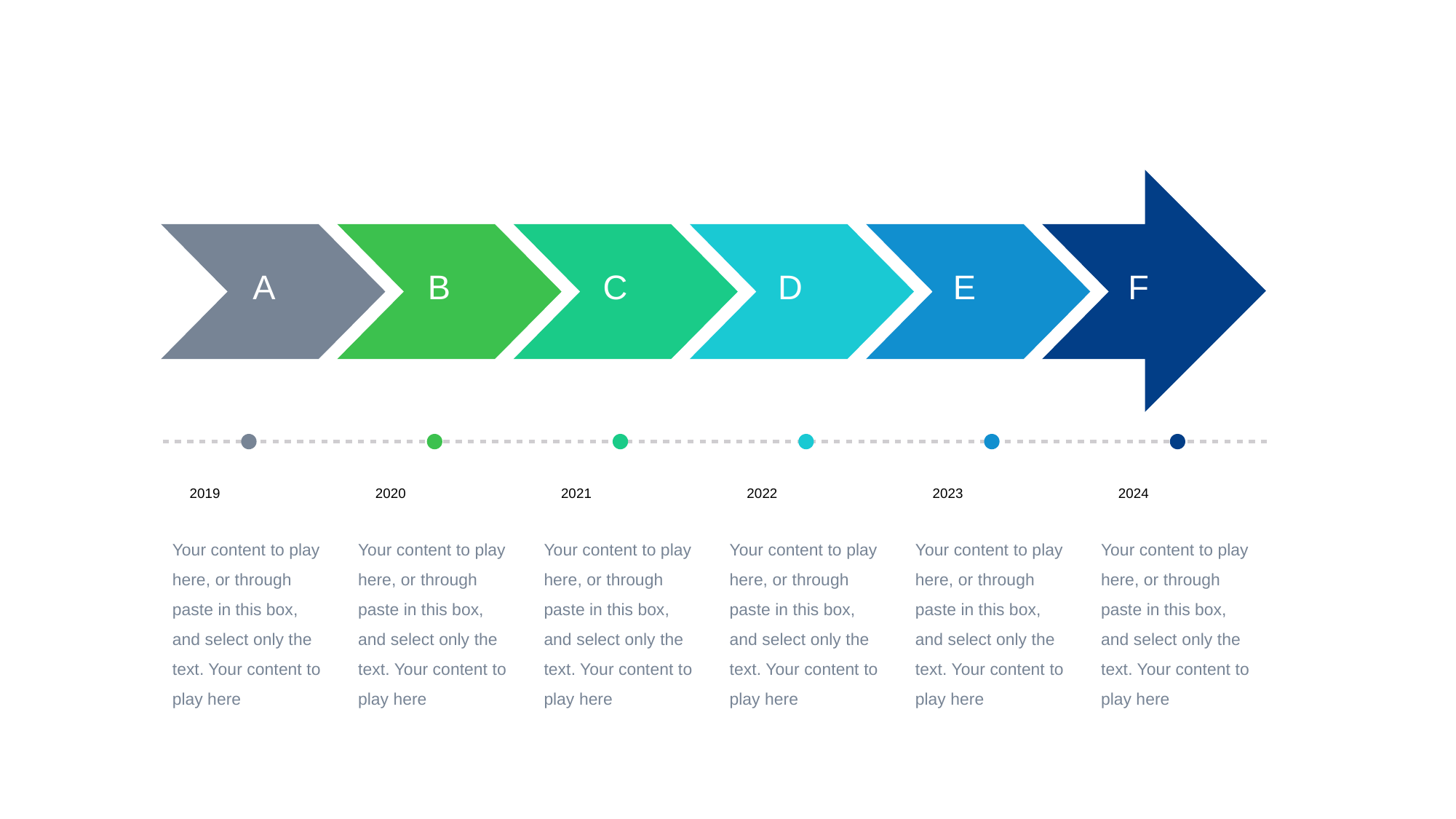

A
B
C
D
E
F

2019
2020
2021
2022
2023
2024
Your content to play here, or through paste in this box, and select only the text. Your content to play here
Your content to play here, or through paste in this box, and select only the text. Your content to play here
Your content to play here, or through paste in this box, and select only the text. Your content to play here
Your content to play here, or through paste in this box, and select only the text. Your content to play here
Your content to play here, or through paste in this box, and select only the text. Your content to play here
Your content to play here, or through paste in this box, and select only the text. Your content to play here